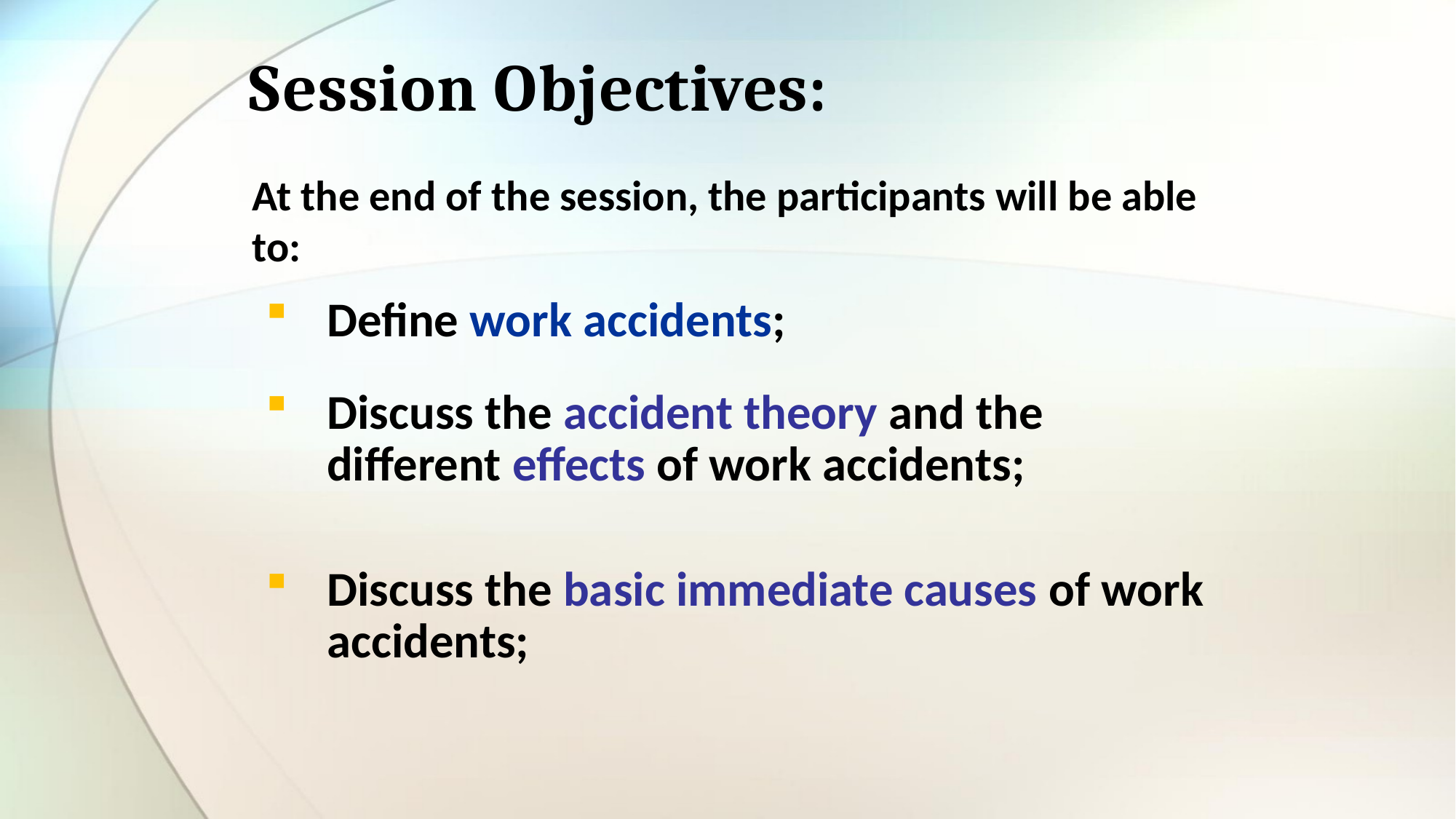

# Session Objectives:
At the end of the session, the participants will be able to:
Define work accidents;

Discuss the accident theory and the  different effects of work accidents;

Discuss the basic immediate causes of work accidents;